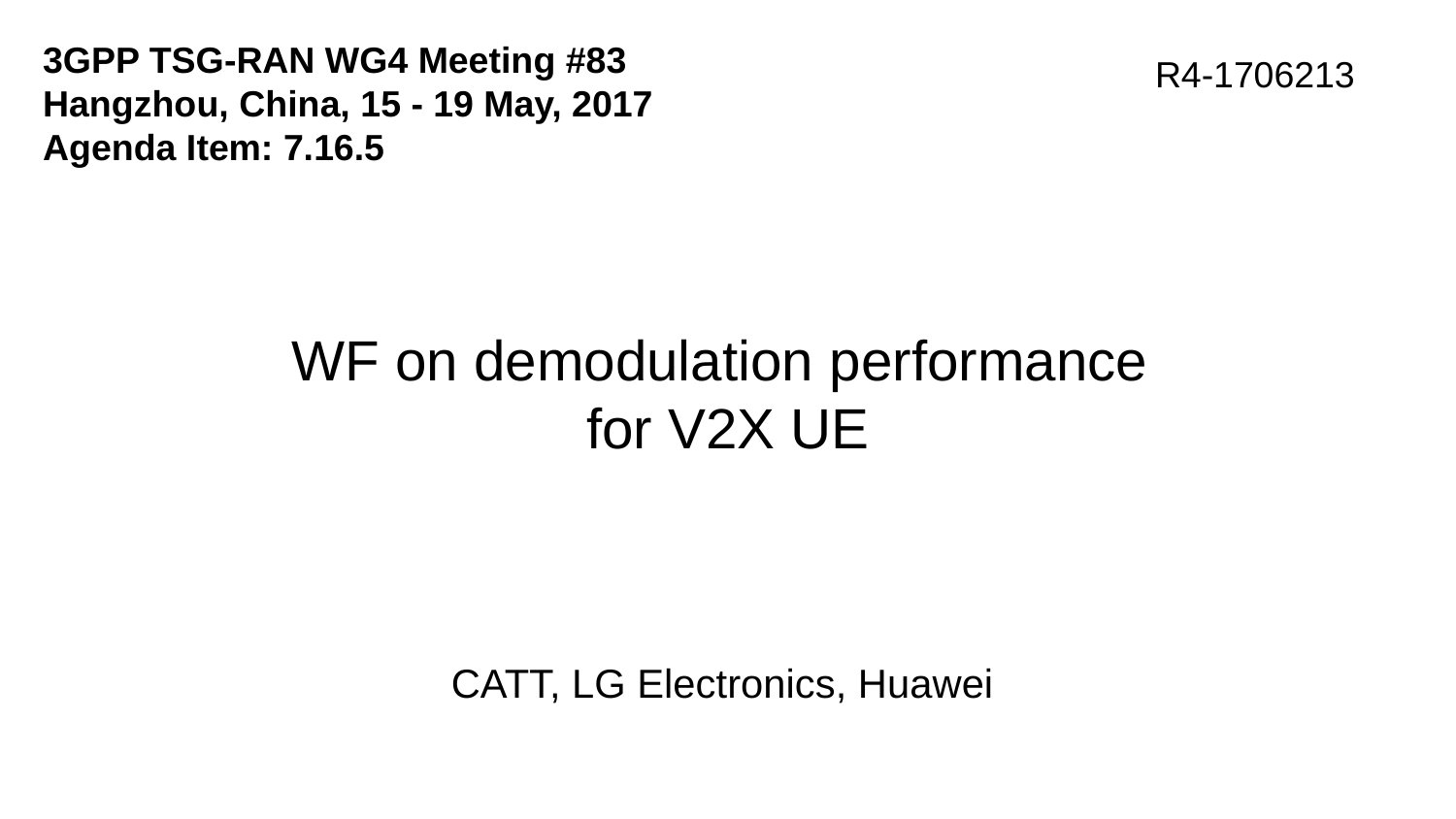

3GPP TSG-RAN WG4 Meeting #83
Hangzhou, China, 15 - 19 May, 2017
Agenda Item: 7.16.5
R4-1706213
# WF on demodulation performance for V2X UE
CATT, LG Electronics, Huawei